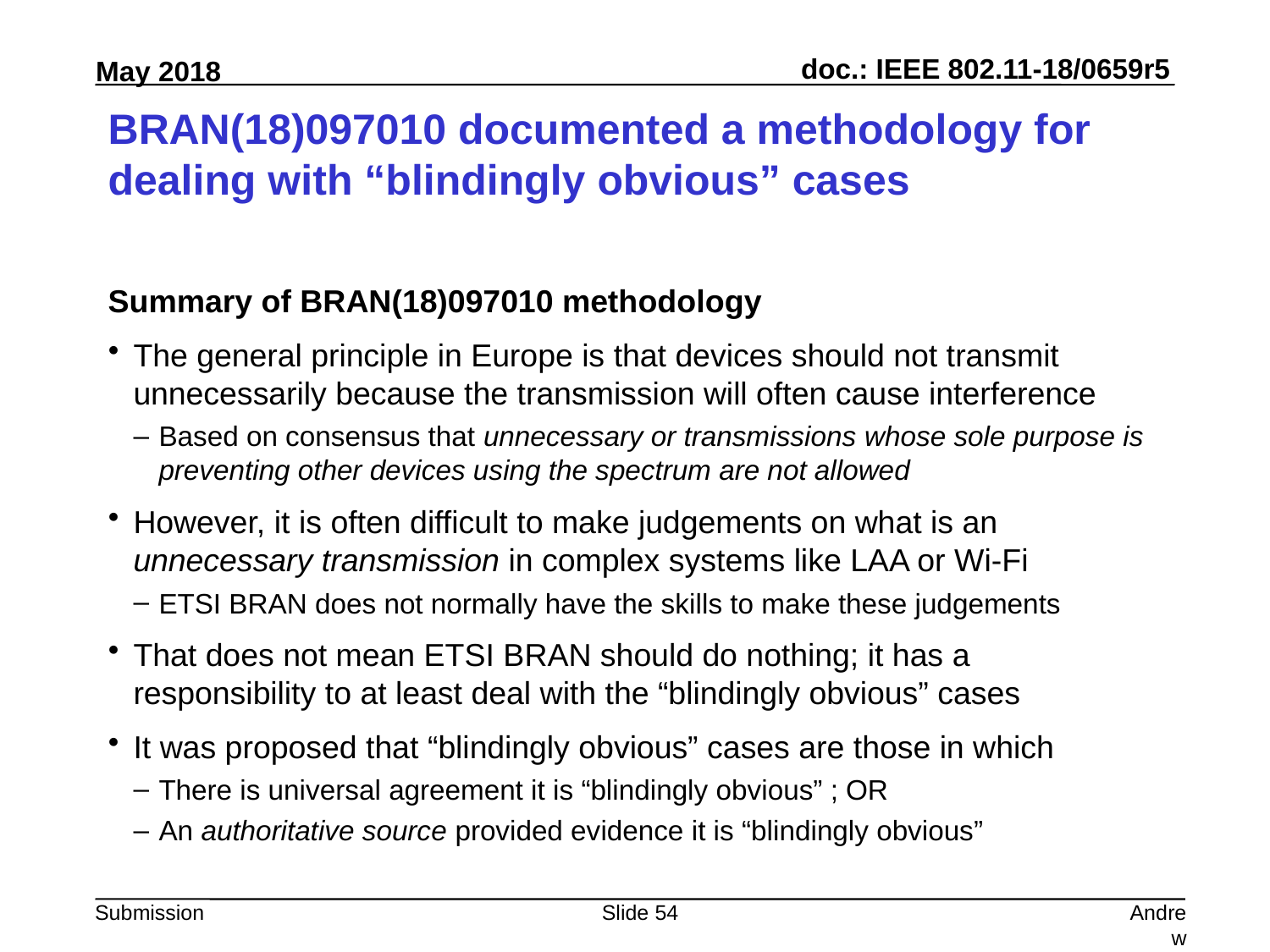

# BRAN(18)097010 documented a methodology for dealing with “blindingly obvious” cases
Summary of BRAN(18)097010 methodology
The general principle in Europe is that devices should not transmit unnecessarily because the transmission will often cause interference
Based on consensus that unnecessary or transmissions whose sole purpose is preventing other devices using the spectrum are not allowed
However, it is often difficult to make judgements on what is an unnecessary transmission in complex systems like LAA or Wi-Fi
ETSI BRAN does not normally have the skills to make these judgements
That does not mean ETSI BRAN should do nothing; it has a responsibility to at least deal with the “blindingly obvious” cases
It was proposed that “blindingly obvious” cases are those in which
There is universal agreement it is “blindingly obvious” ; OR
An authoritative source provided evidence it is “blindingly obvious”
Slide 54
Andrew Myles, Cisco